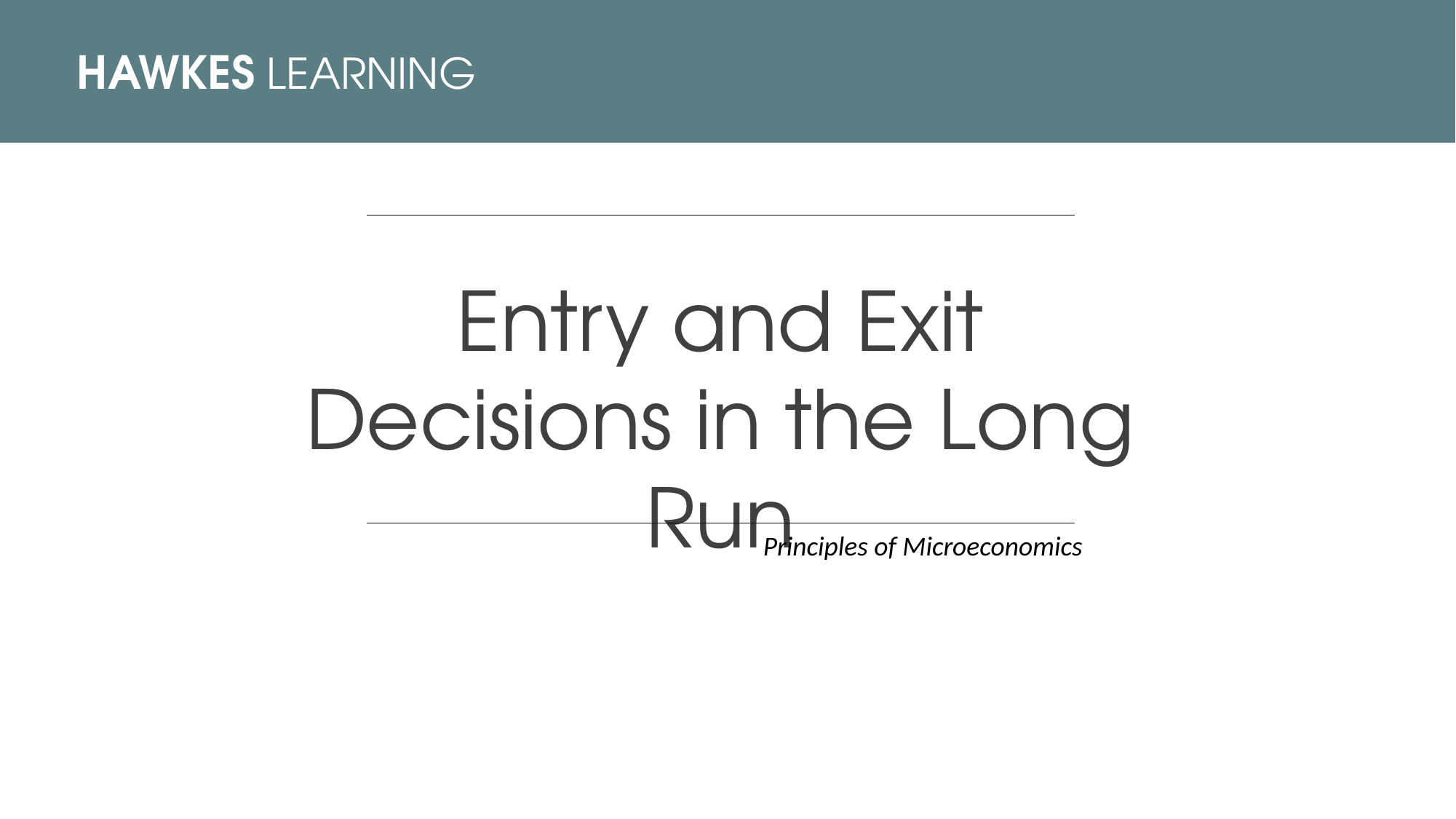

HAWKES LEARNING
Entry and Exit Decisions in the Long Run
Principles of Microeconomics